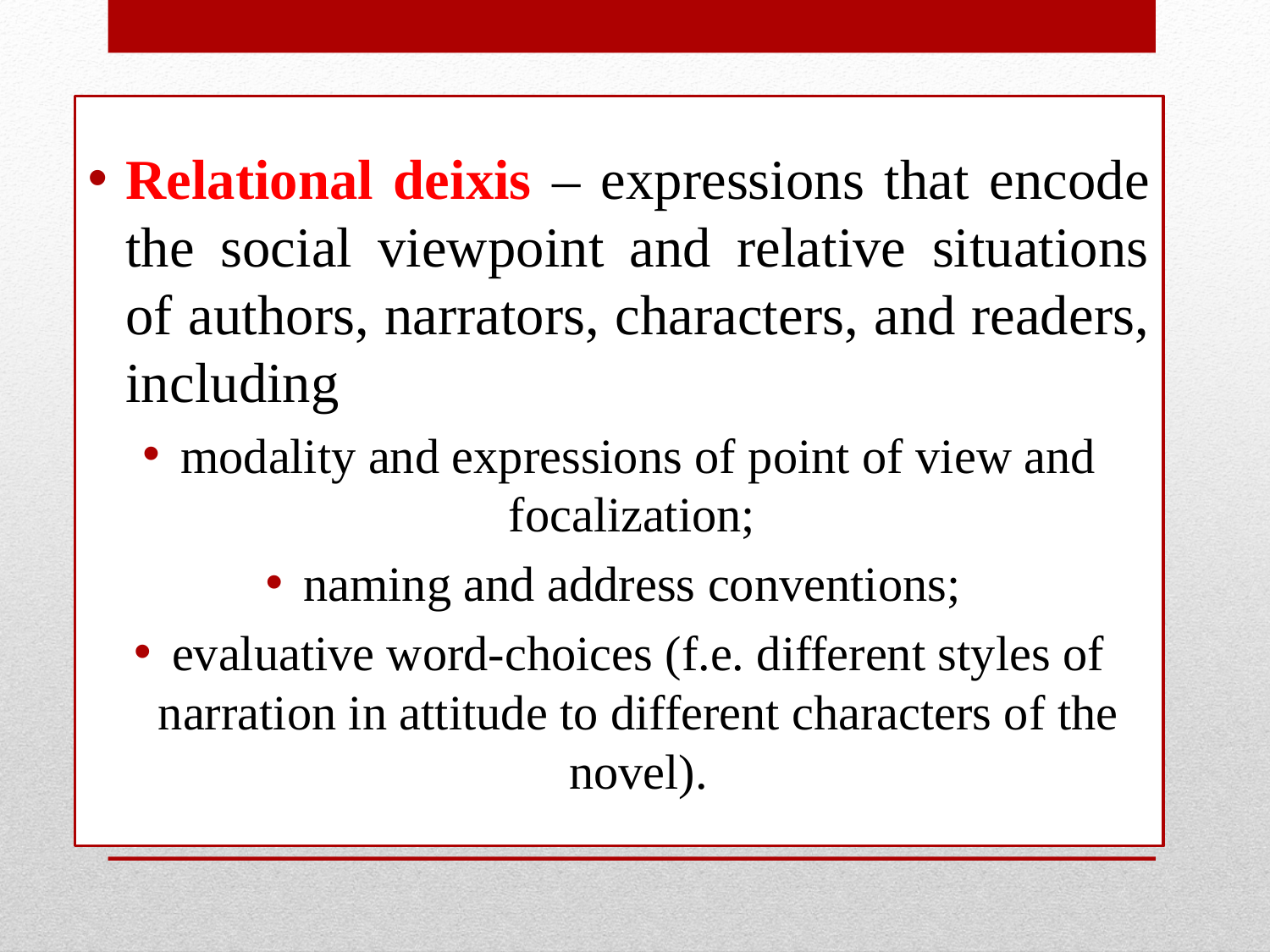

Relational deixis – expressions that encode the social viewpoint and relative situations of authors, narrators, characters, and readers, including
modality and expressions of point of view and focalization;
naming and address conventions;
evaluative word-choices (f.e. different styles of narration in attitude to different characters of the novel).